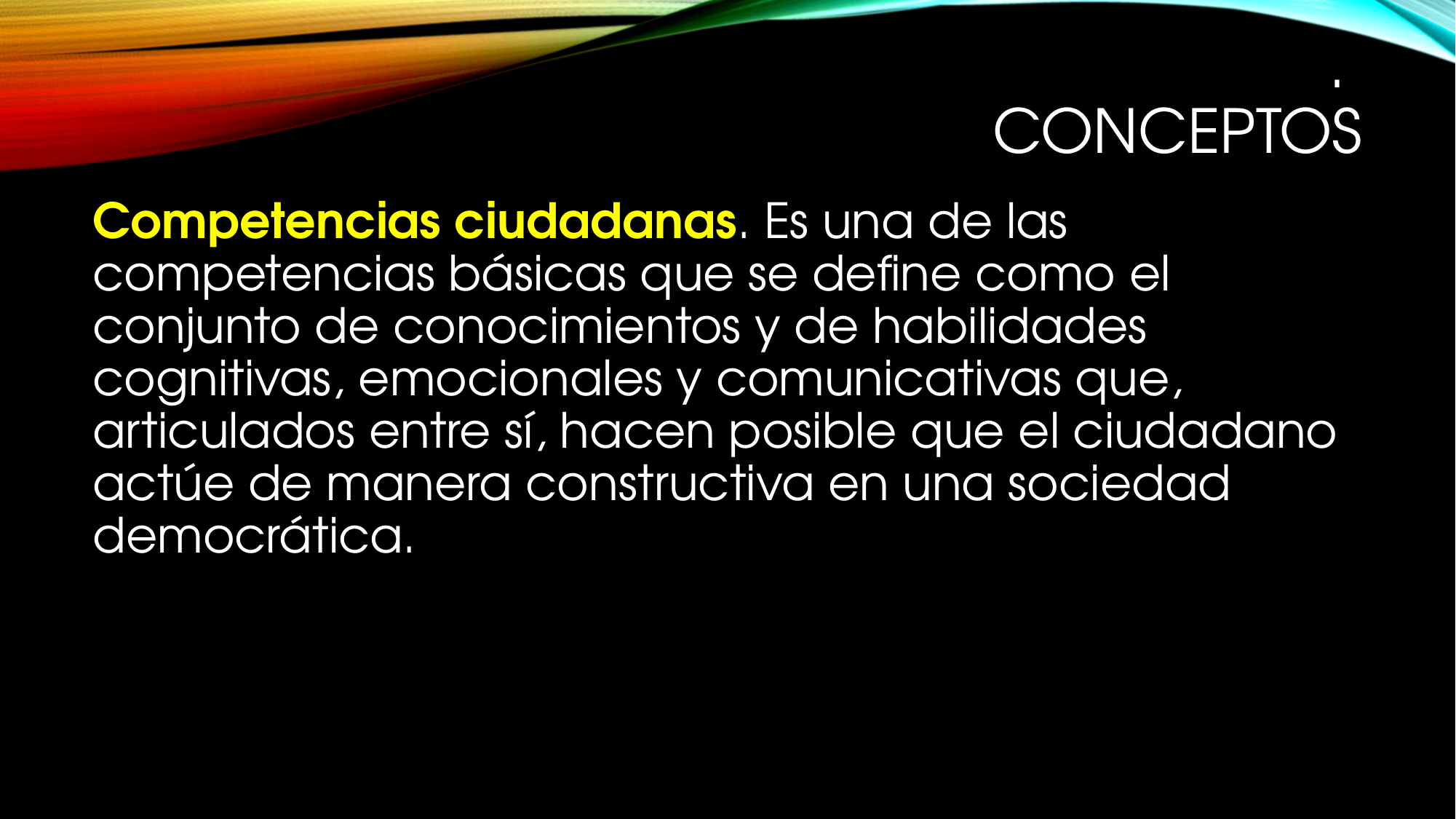

# . CONCEPTOS
Competencias ciudadanas. Es una de las competencias básicas que se define como el conjunto de conocimientos y de habilidades cognitivas, emocionales y comunicativas que, articulados entre sí, hacen posible que el ciudadano actúe de manera constructiva en una sociedad democrática.